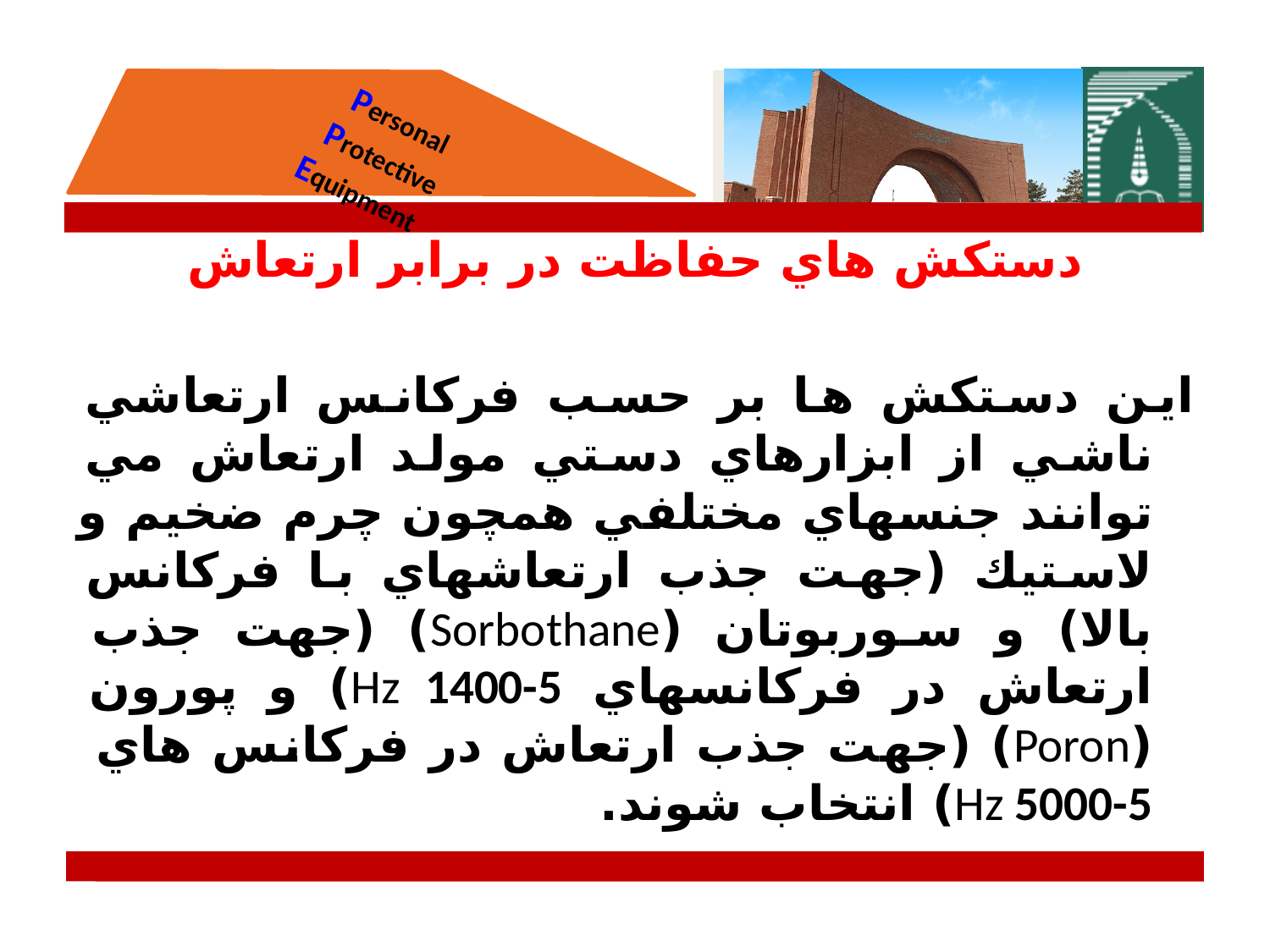

دستكش هاي حفاظت در برابر ارتعاش‌

اين دستكش ها بر حسب فركانس ارتعاشي ناشي از ابزارهاي دستي مولد ارتعاش مي توانند جنسهاي مختلفي همچون چرم ضخيم و لاستيك (جهت جذب ارتعاشهاي با فركانس بالا) و سوربوتان (Sorbothane) (جهت جذب ارتعاش در فركانسهاي Hz 1400-5) و پورون (Poron) (جهت جذب ارتعاش در فركانس هاي
Hz 5000-5) انتخاب شوند.